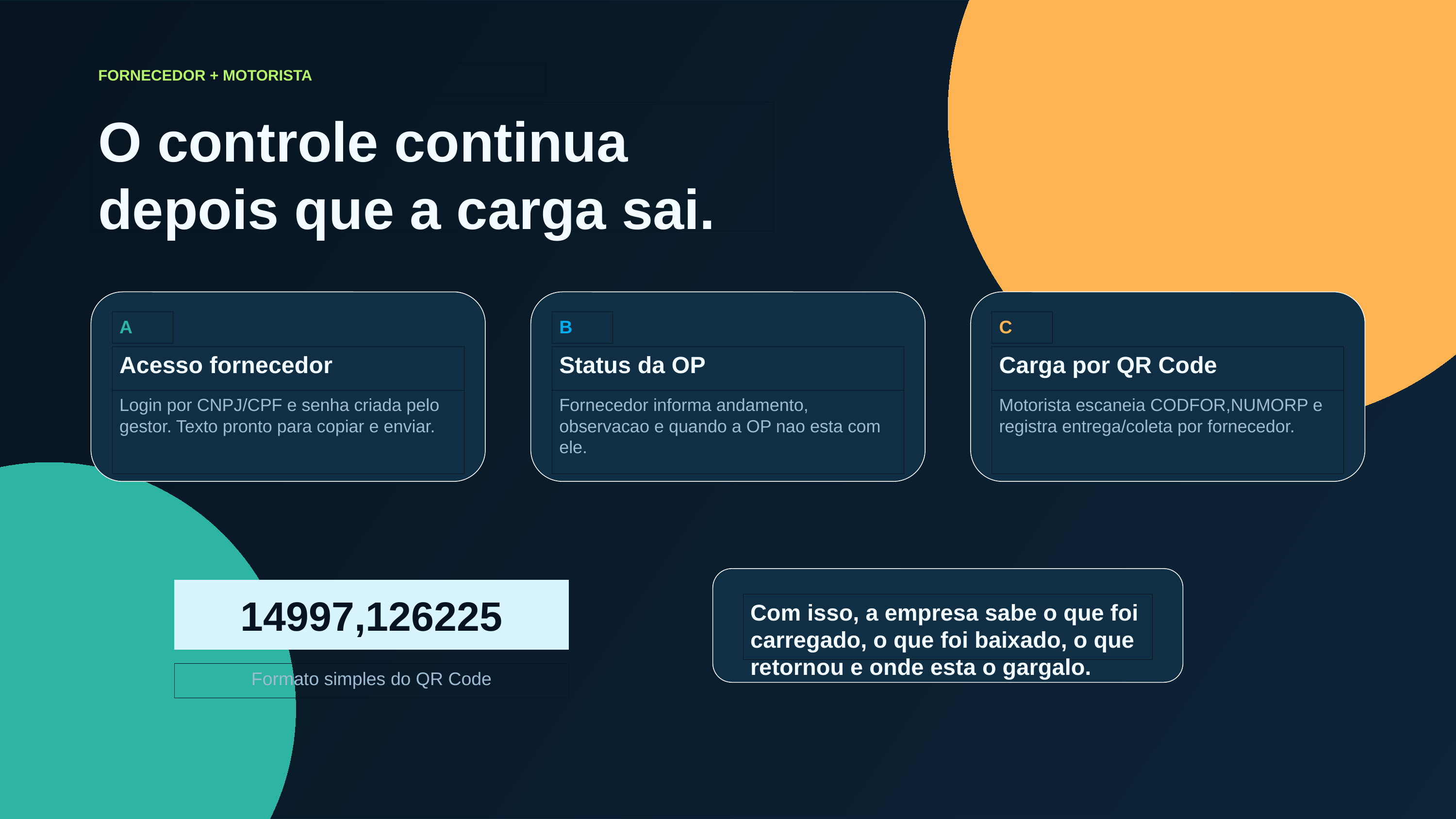

FORNECEDOR + MOTORISTA
O controle continua depois que a carga sai.

A
B
C
Acesso fornecedor
Status da OP
Carga por QR Code
Login por CNPJ/CPF e senha criada pelo gestor. Texto pronto para copiar e enviar.
Fornecedor informa andamento, observacao e quando a OP nao esta com ele.
Motorista escaneia CODFOR,NUMORP e registra entrega/coleta por fornecedor.

14997,126225
Com isso, a empresa sabe o que foi carregado, o que foi baixado, o que retornou e onde esta o gargalo.
Formato simples do QR Code